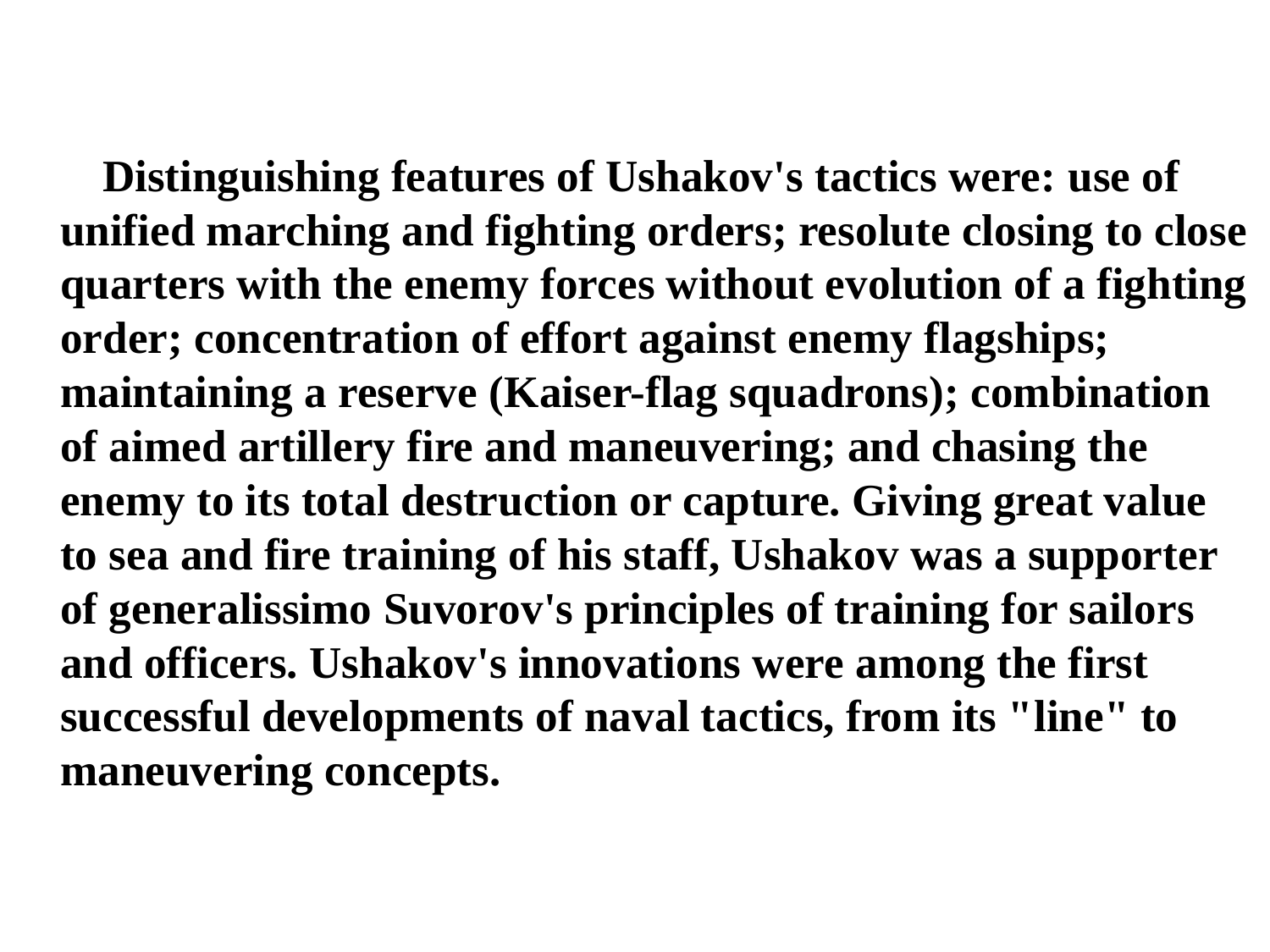

Distinguishing features of Ushakov's tactics were: use of unified marching and fighting orders; resolute closing to close quarters with the enemy forces without evolution of a fighting order; concentration of effort against enemy flagships; maintaining a reserve (Kaiser-flag squadrons); combination of aimed artillery fire and maneuvering; and chasing the enemy to its total destruction or capture. Giving great value to sea and fire training of his staff, Ushakov was a supporter of generalissimo Suvorov's principles of training for sailors and officers. Ushakov's innovations were among the first successful developments of naval tactics, from its "line" to maneuvering concepts.

#